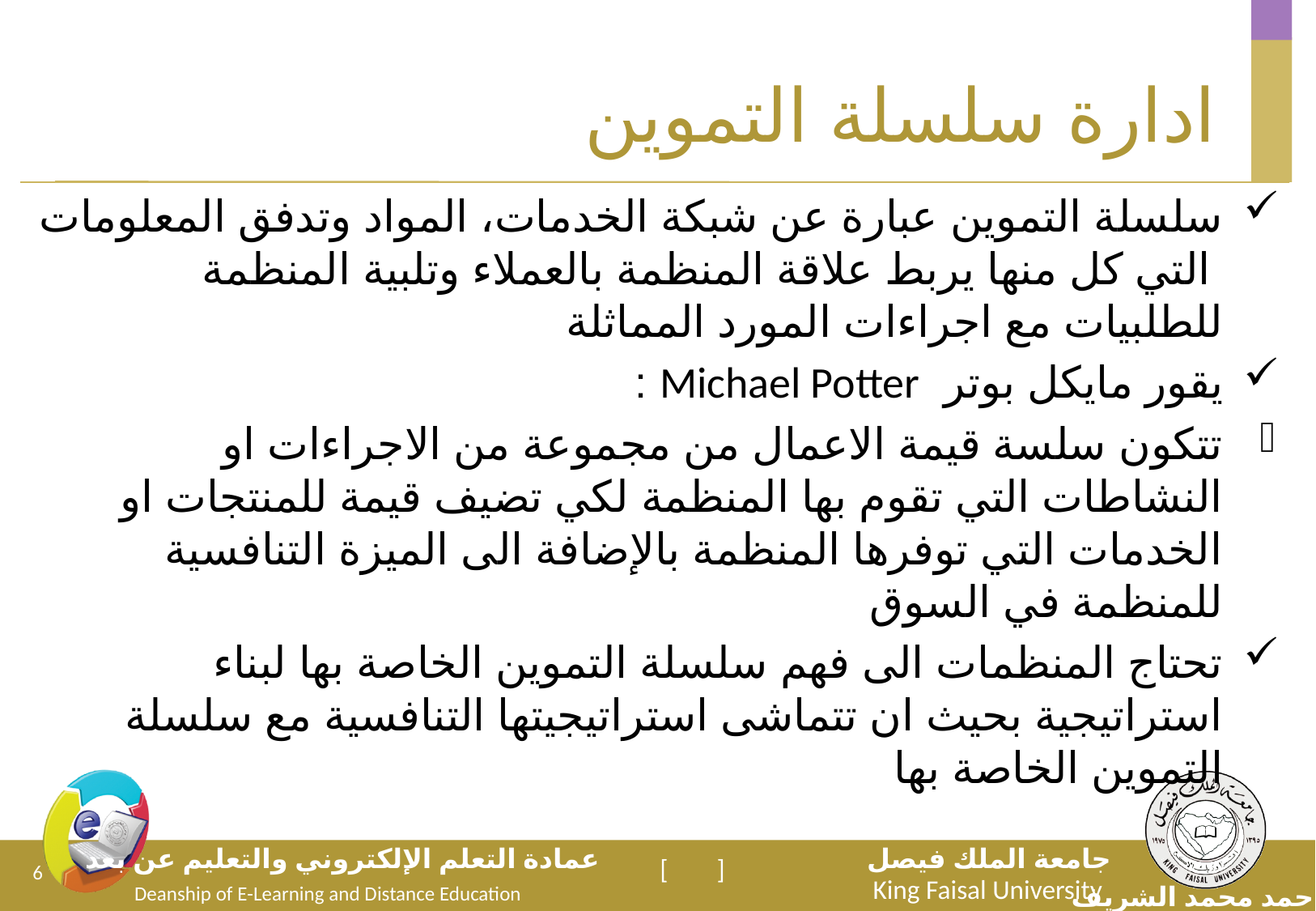

# ادارة سلسلة التموين
سلسلة التموين عبارة عن شبكة الخدمات، المواد وتدفق المعلومات  التي كل منها يربط علاقة المنظمة بالعملاء وتلبية المنظمة للطلبيات مع اجراءات المورد المماثلة
يقور مايكل بوتر  Michael Potter :
تتكون سلسة قيمة الاعمال من مجموعة من الاجراءات او النشاطات التي تقوم بها المنظمة لكي تضيف قيمة للمنتجات او الخدمات التي توفرها المنظمة بالإضافة الى الميزة التنافسية للمنظمة في السوق
تحتاج المنظمات الى فهم سلسلة التموين الخاصة بها لبناء استراتيجية بحيث ان تتماشى استراتيجيتها التنافسية مع سلسلة التموين الخاصة بها

6